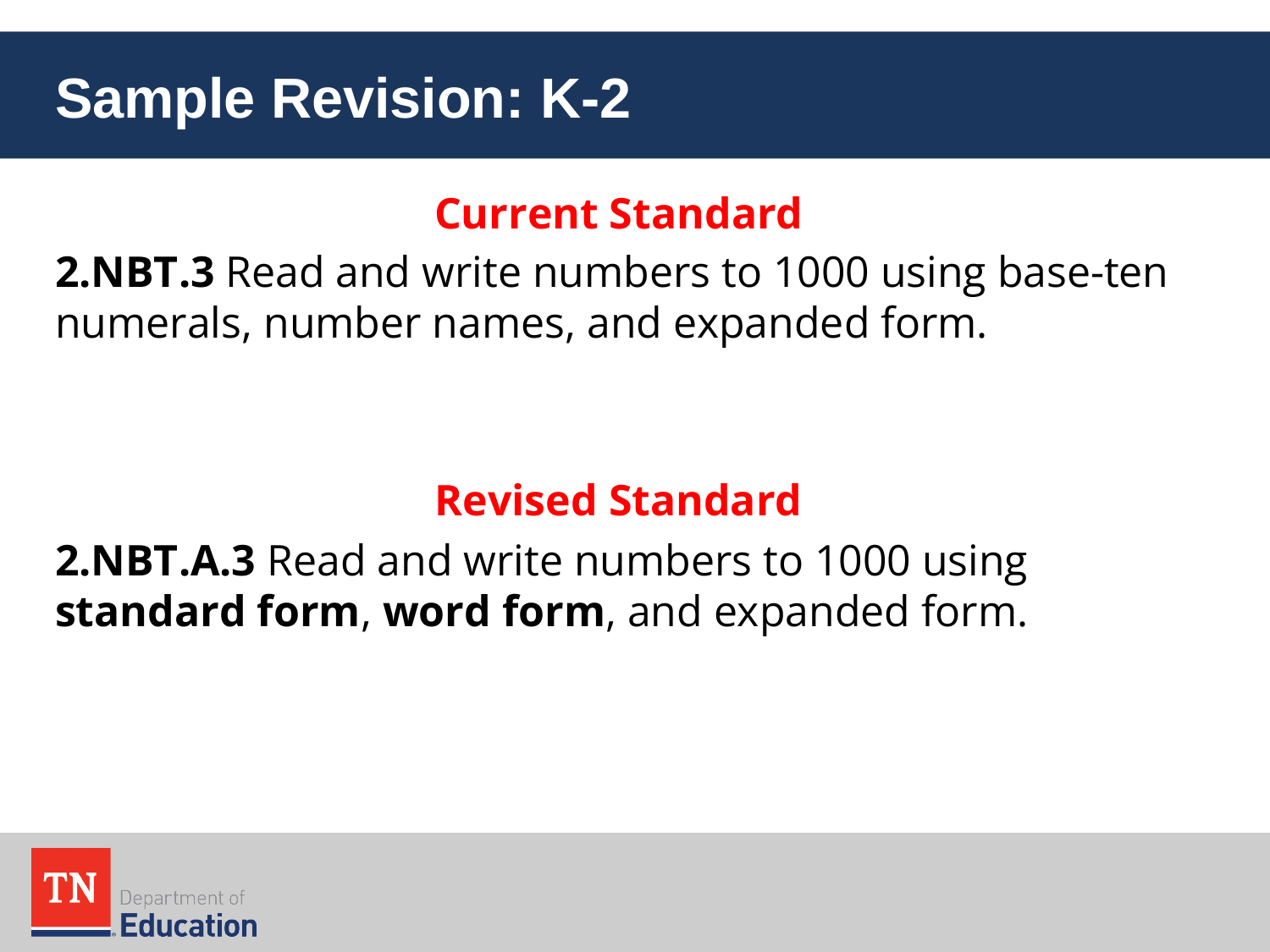

# Sample Revision: K-2
Current Standard
2.NBT.3 Read and write numbers to 1000 using base-ten numerals, number names, and expanded form.

Revised Standard
2.NBT.A.3 Read and write numbers to 1000 using standard form, word form, and expanded form.